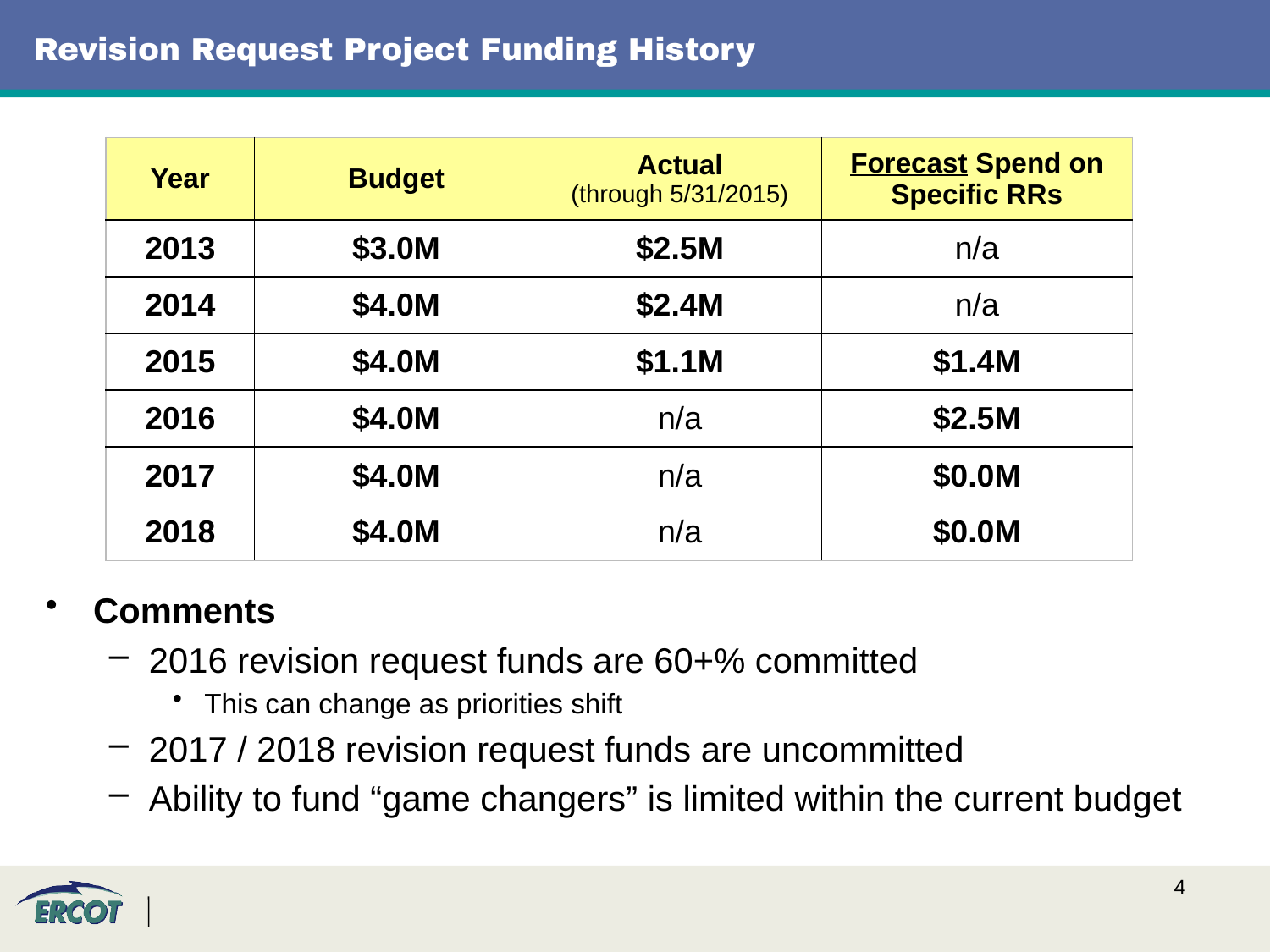

# Revision Request Project Funding History
| Year | Budget | Actual (through 5/31/2015) | Forecast Spend on Specific RRs |
| --- | --- | --- | --- |
| 2013 | $3.0M | $2.5M | n/a |
| 2014 | $4.0M | $2.4M | n/a |
| 2015 | $4.0M | $1.1M | $1.4M |
| 2016 | $4.0M | n/a | $2.5M |
| 2017 | $4.0M | n/a | $0.0M |
| 2018 | $4.0M | n/a | $0.0M |
Comments
2016 revision request funds are 60+% committed
This can change as priorities shift
2017 / 2018 revision request funds are uncommitted
Ability to fund “game changers” is limited within the current budget